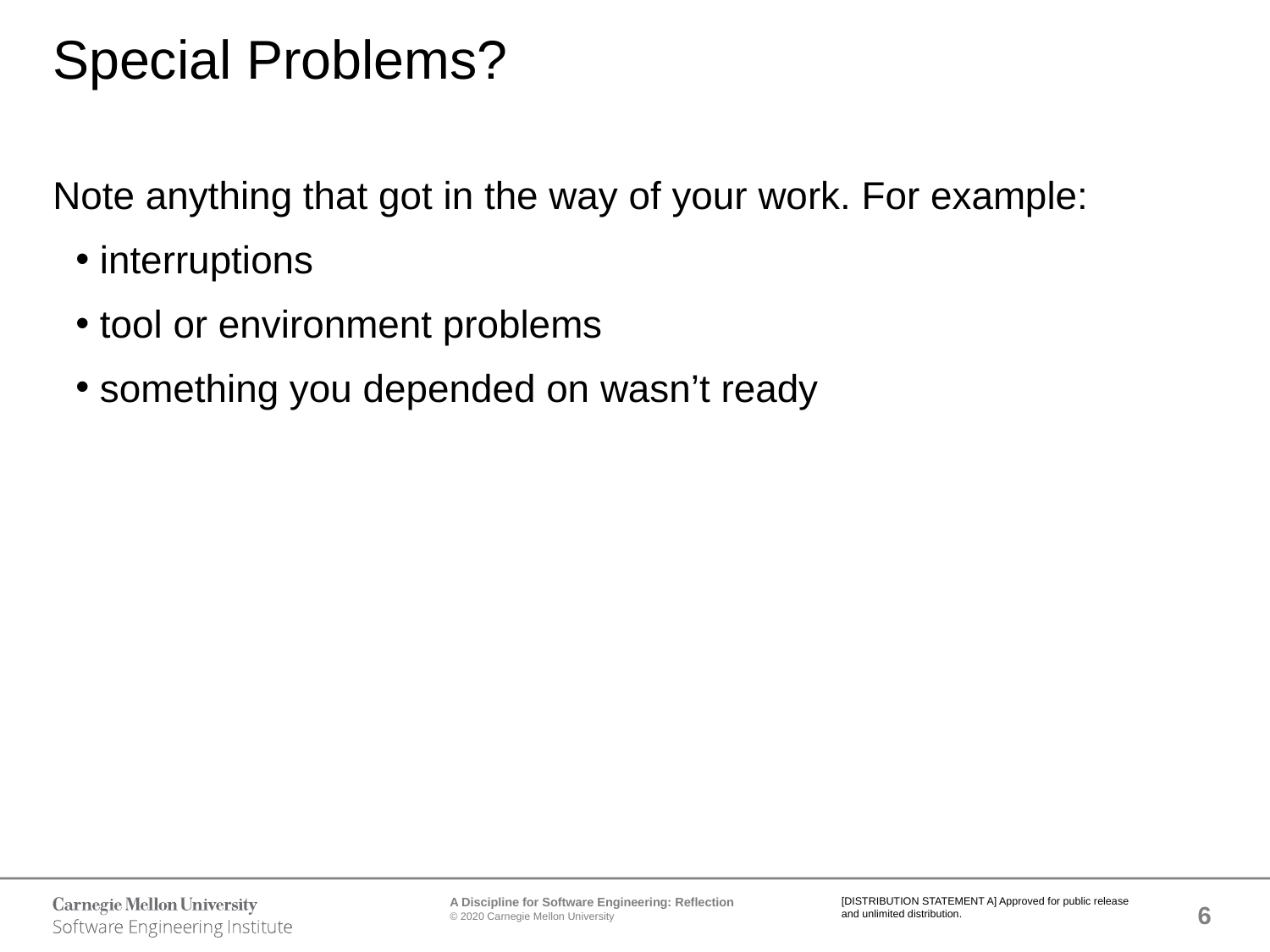

# Special Problems?
Note anything that got in the way of your work. For example:
interruptions
tool or environment problems
something you depended on wasn’t ready